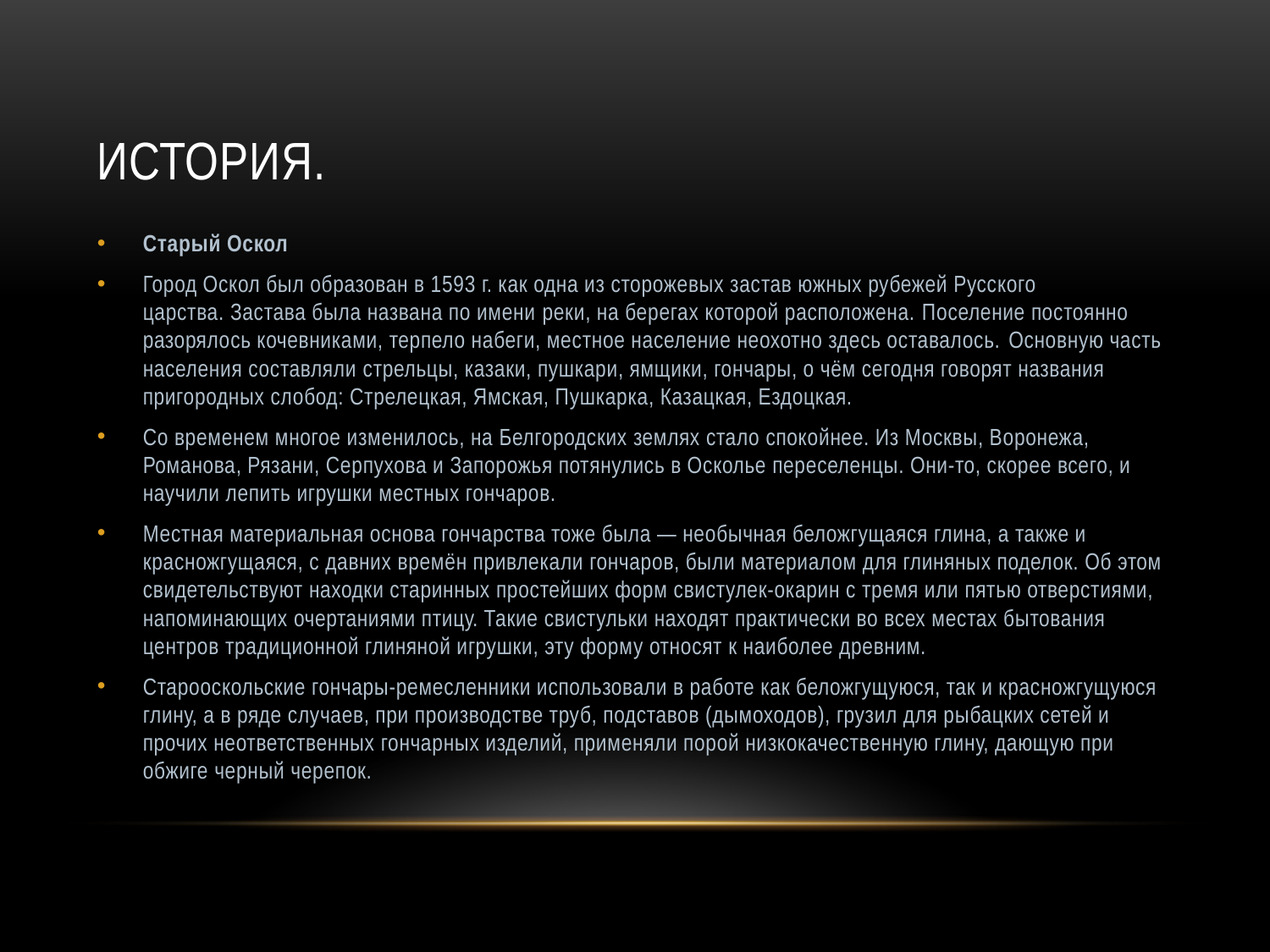

# История.
Старый Оскол
Город Оскол был образован в 1593 г. как одна из сторожевых застав южных рубежей Русского царства. Застава была названа по имени реки, на берегах которой расположена. Поселение постоянно разорялось кочевниками, терпело набеги, местное население неохотно здесь оставалось. Основную часть населения составляли стрельцы, казаки, пушкари, ямщики, гончары, о чём сегодня говорят названия пригородных слобод: Стрелецкая, Ямская, Пушкарка, Казацкая, Ездоцкая.
Со временем многое изменилось, на Белгородских землях стало спокойнее. Из Москвы, Воронежа, Романова, Рязани, Серпухова и Запорожья потянулись в Осколье переселенцы. Они-то, скорее всего, и научили лепить игрушки местных гончаров.
Местная материальная основа гончарства тоже была — необычная беложгущаяся глина, а также и красножгущаяся, с давних времён привлекали гончаров, были материалом для глиняных поделок. Об этом свидетельствуют находки старинных простейших форм свистулек-окарин с тремя или пятью отверстиями, напоминающих очертаниями птицу. Такие свистульки находят практически во всех местах бытования центров традиционной глиняной игрушки, эту форму относят к наиболее древним.
Старооскольские гончары-ремесленники использовали в работе как беложгущуюся, так и красножгущуюся глину, а в ряде случаев, при производстве труб, подставов (дымоходов), грузил для рыбацких сетей и прочих неответственных гончарных изделий, применяли порой низкокачественную глину, дающую при обжиге черный черепок.